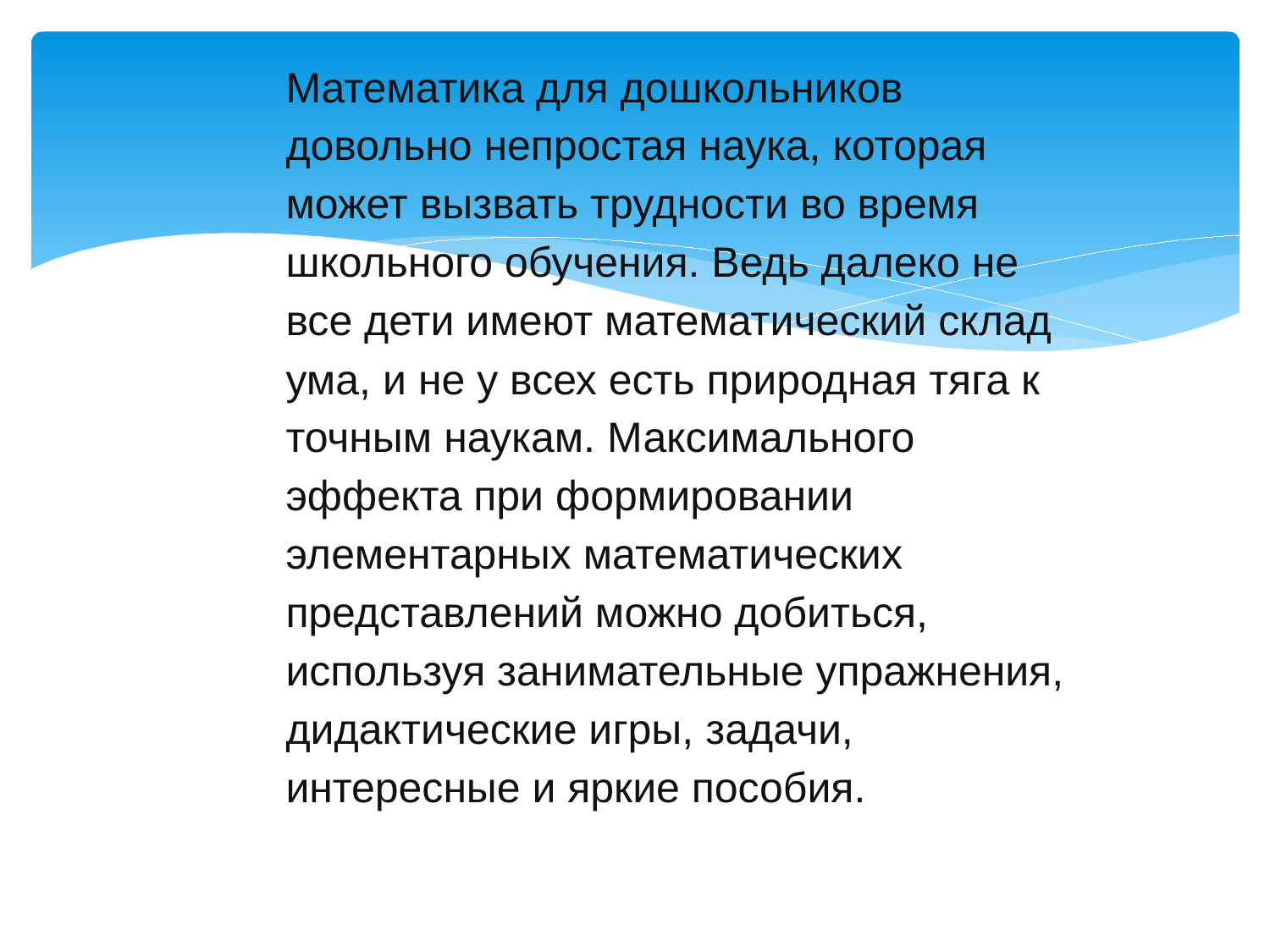

Математика для дошкольников довольно непростая наука, которая может вызвать трудности во время школьного обучения. Ведь далеко не все дети имеют математический склад ума, и не у всех есть природная тяга к точным наукам. Максимального эффекта при формировании элементарных математических представлений можно добиться, используя занимательные упражнения, дидактические игры, задачи, интересные и яркие пособия.